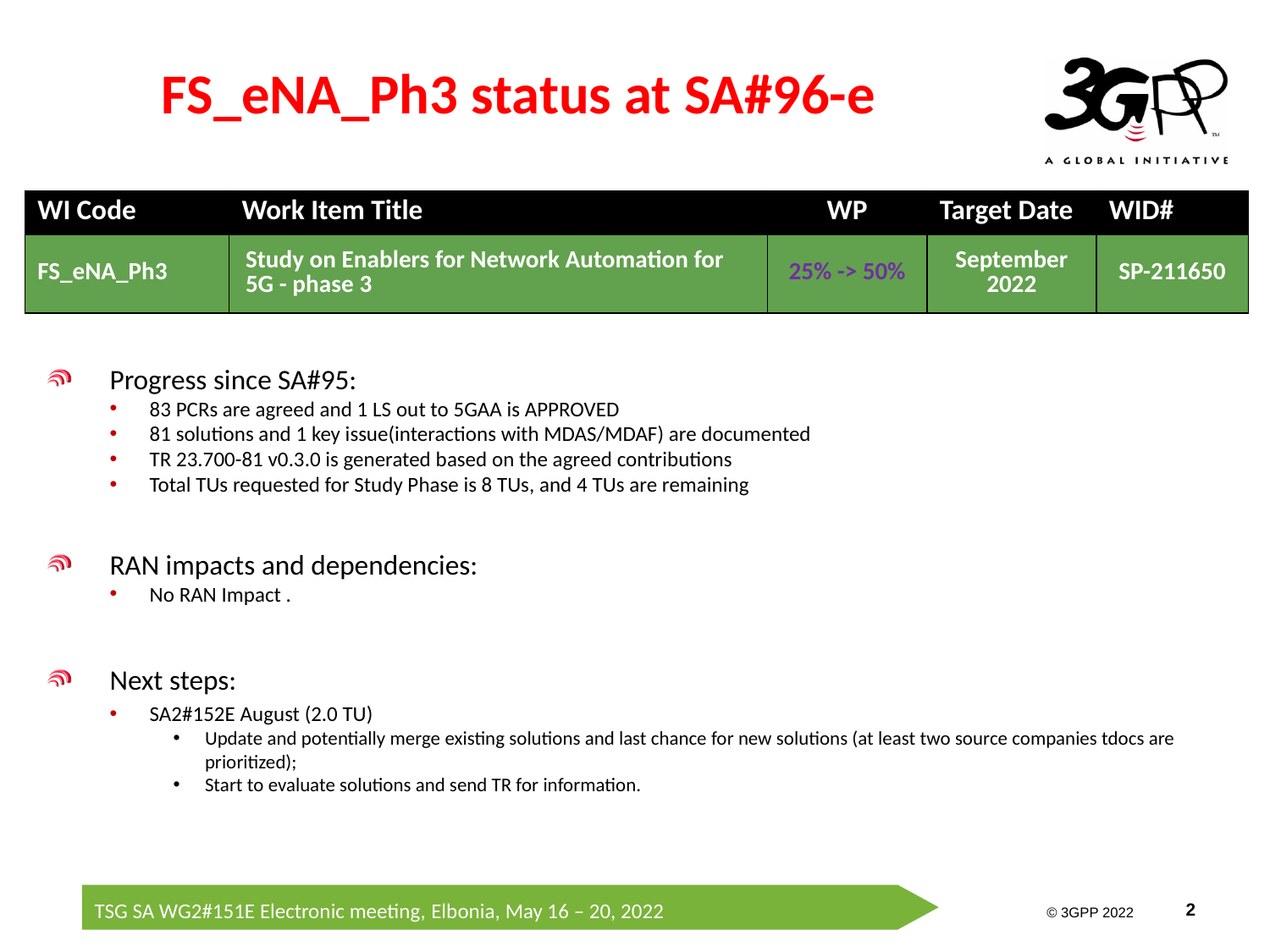

# FS_eNA_Ph3 status at SA#96-e
| WI Code | Work Item Title | WP | Target Date | WID# |
| --- | --- | --- | --- | --- |
| FS\_eNA\_Ph3 | Study on Enablers for Network Automation for 5G - phase 3 | 25% -> 50% | September 2022 | SP-211650 |
Progress since SA#95:
83 PCRs are agreed and 1 LS out to 5GAA is APPROVED
81 solutions and 1 key issue(interactions with MDAS/MDAF) are documented
TR 23.700-81 v0.3.0 is generated based on the agreed contributions
Total TUs requested for Study Phase is 8 TUs, and 4 TUs are remaining

RAN impacts and dependencies:
No RAN Impact .

Next steps:
SA2#152E August (2.0 TU)
Update and potentially merge existing solutions and last chance for new solutions (at least two source companies tdocs are prioritized);
Start to evaluate solutions and send TR for information.